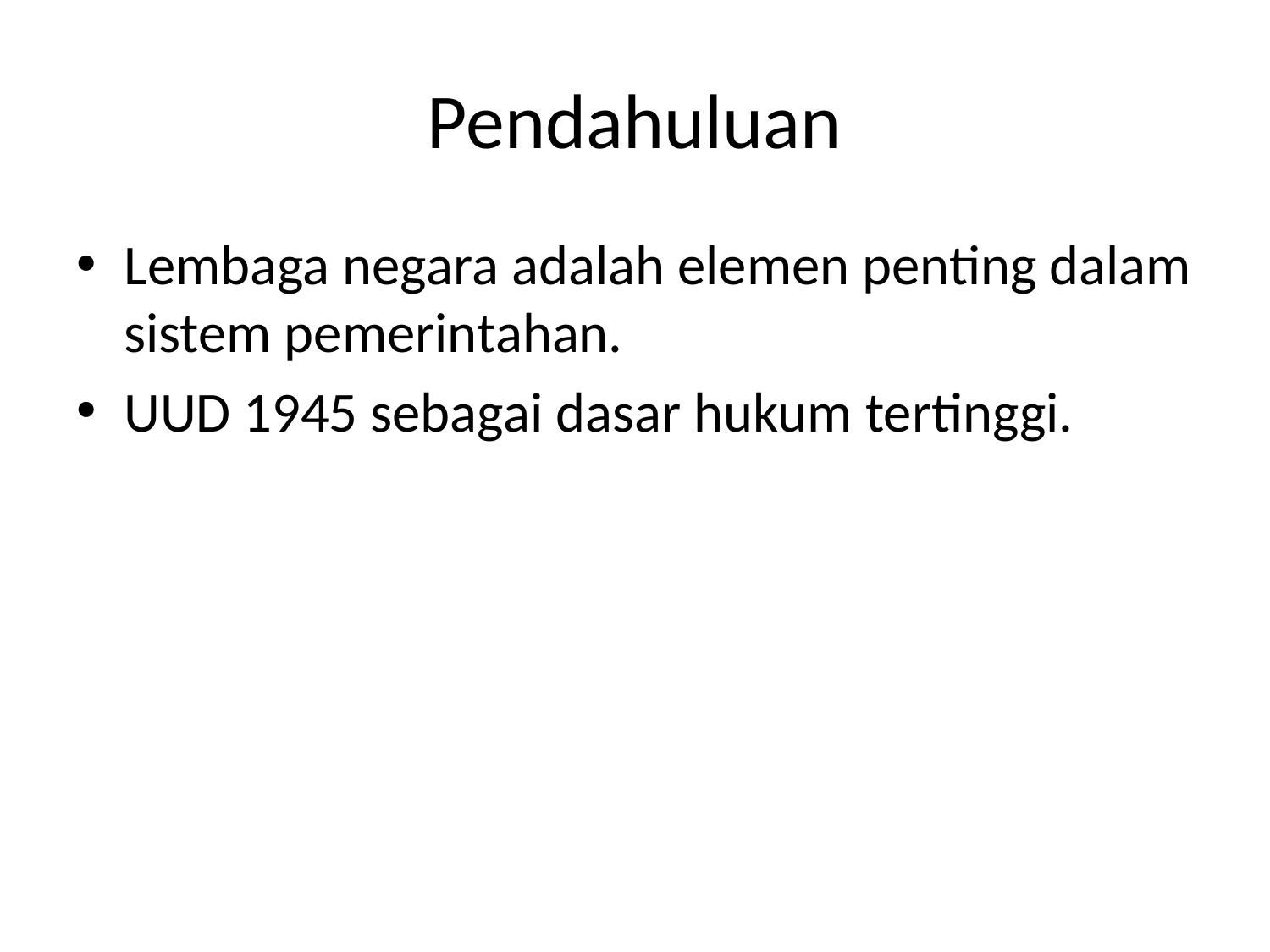

# Pendahuluan
Lembaga negara adalah elemen penting dalam sistem pemerintahan.
UUD 1945 sebagai dasar hukum tertinggi.